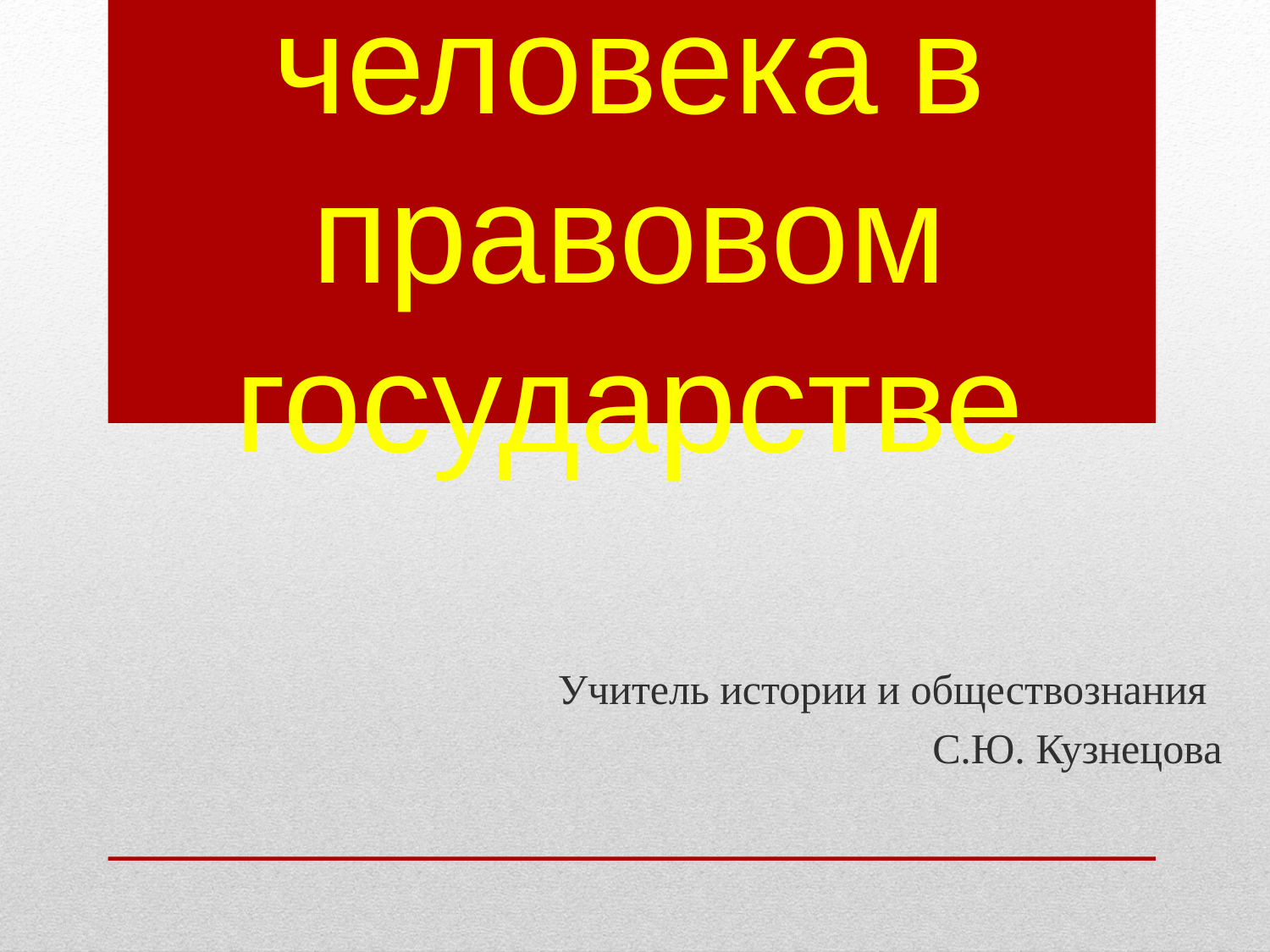

# Права человека в правовом государстве
Учитель истории и обществознания
С.Ю. Кузнецова